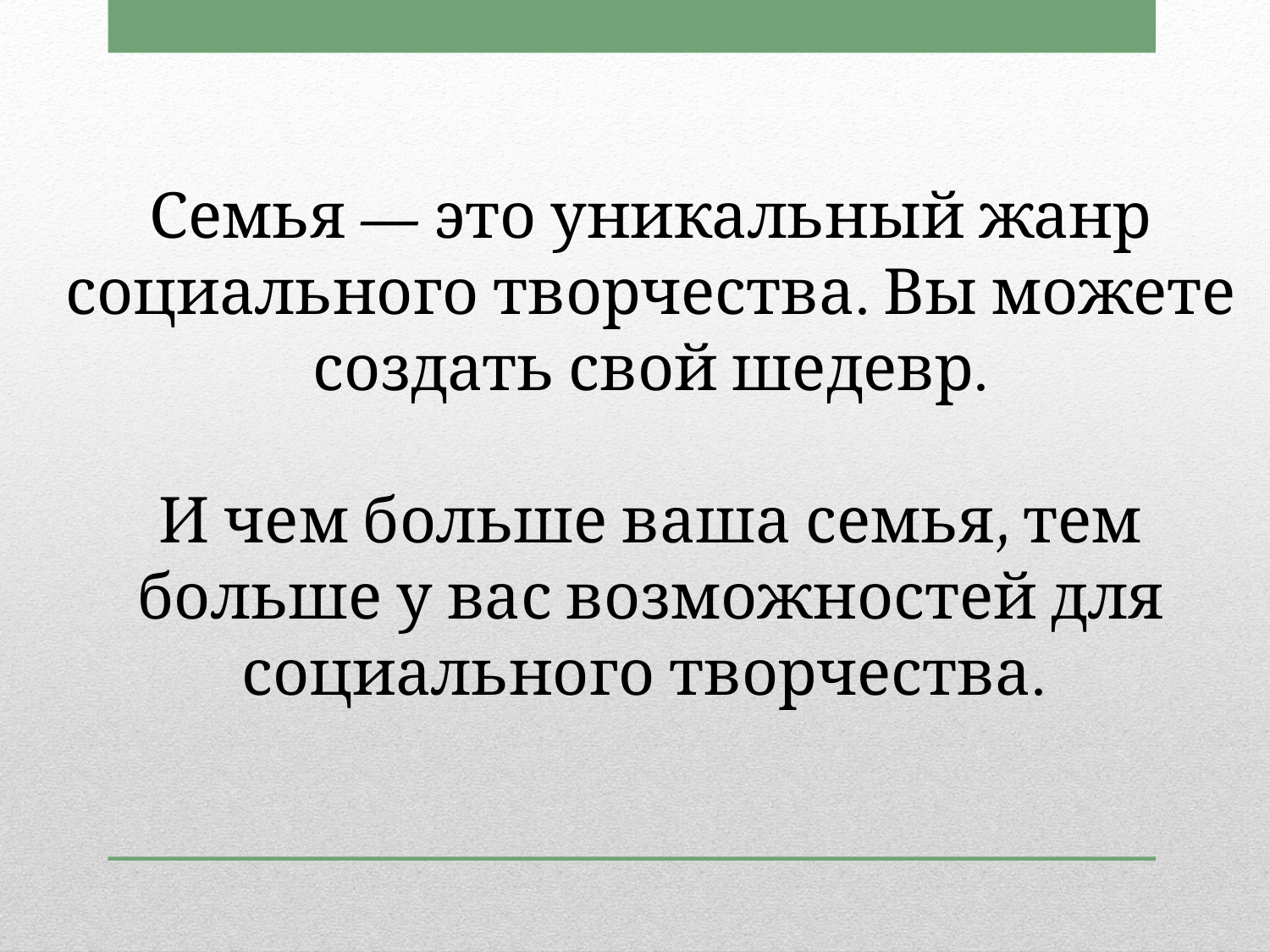

Семья — это уникальный жанр социального творчества. Вы можете создать свой шедевр.

И чем больше ваша семья, тем больше у вас возможностей для социального творчества.